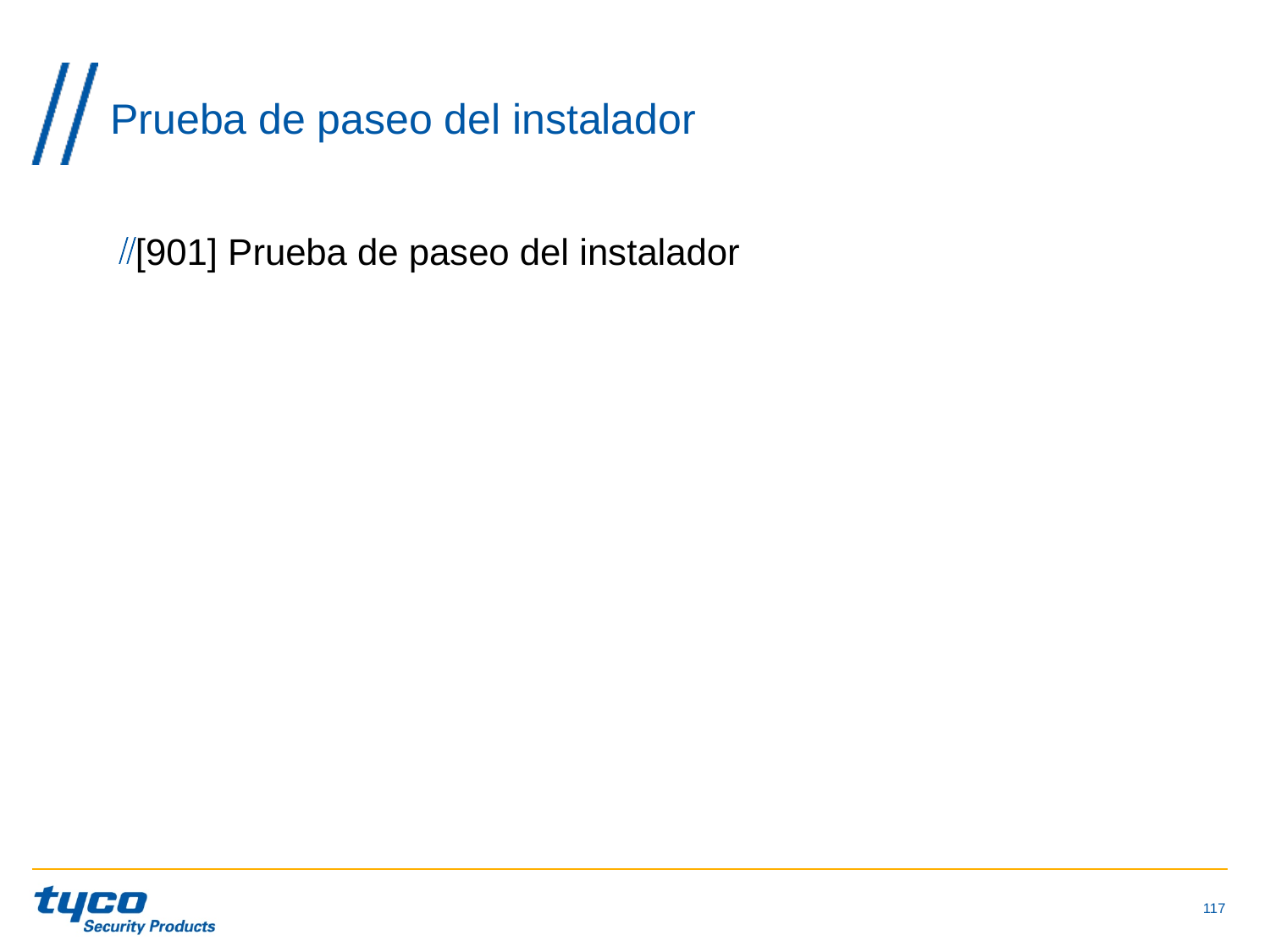

# Prueba de paseo del instalador
[901] Prueba de paseo del instalador
117